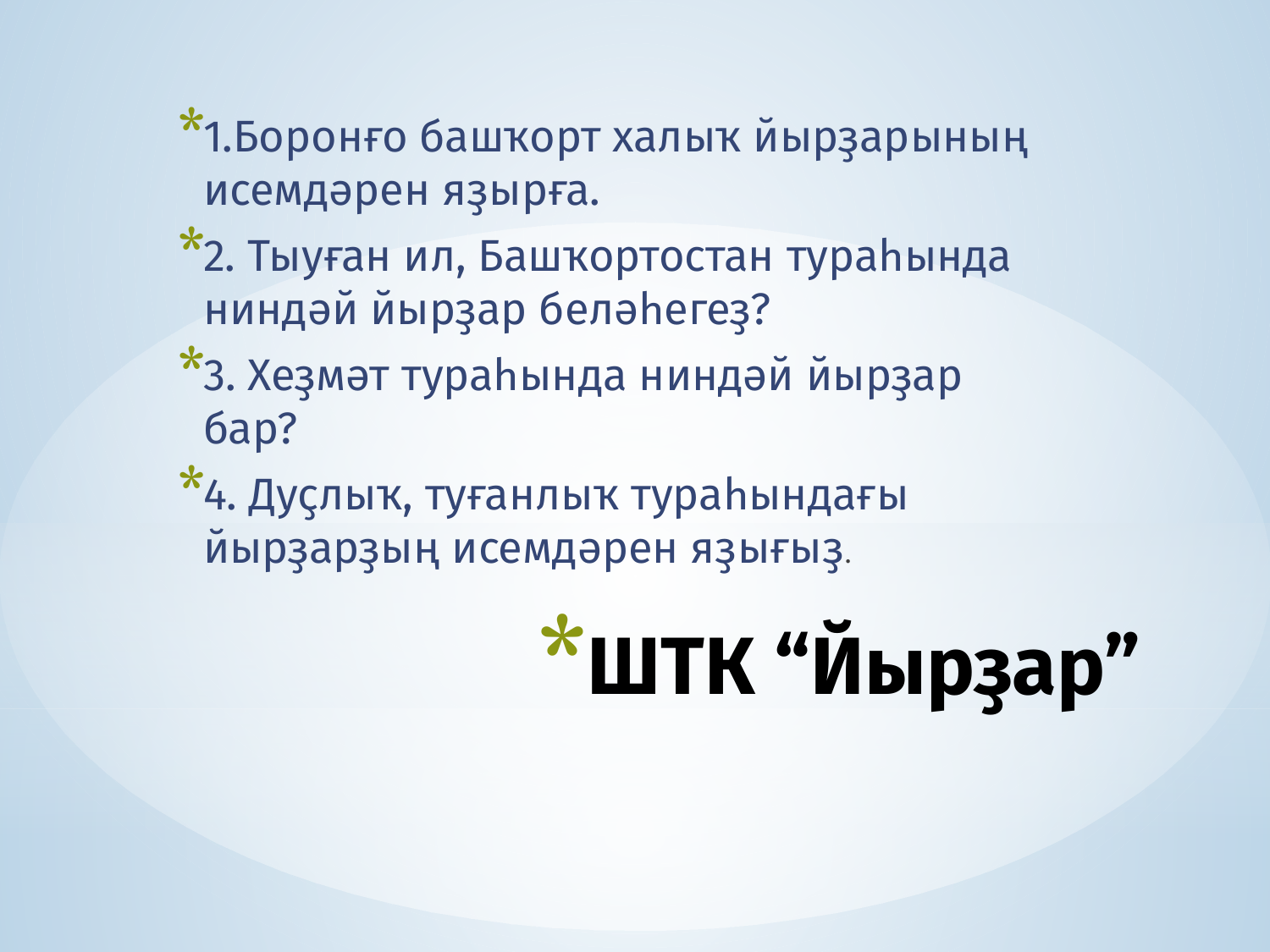

1.Боронғо башҡорт халыҡ йырҙарының исемдәрен яҙырға.
2. Тыуған ил, Башҡортостан тураһында ниндәй йырҙар беләһегеҙ?
3. Хеҙмәт тураһында ниндәй йырҙар бар?
4. Дуҫлыҡ, туғанлыҡ тураһындағы йырҙарҙың исемдәрен яҙығыҙ.
# ШТК “Йырҙар”